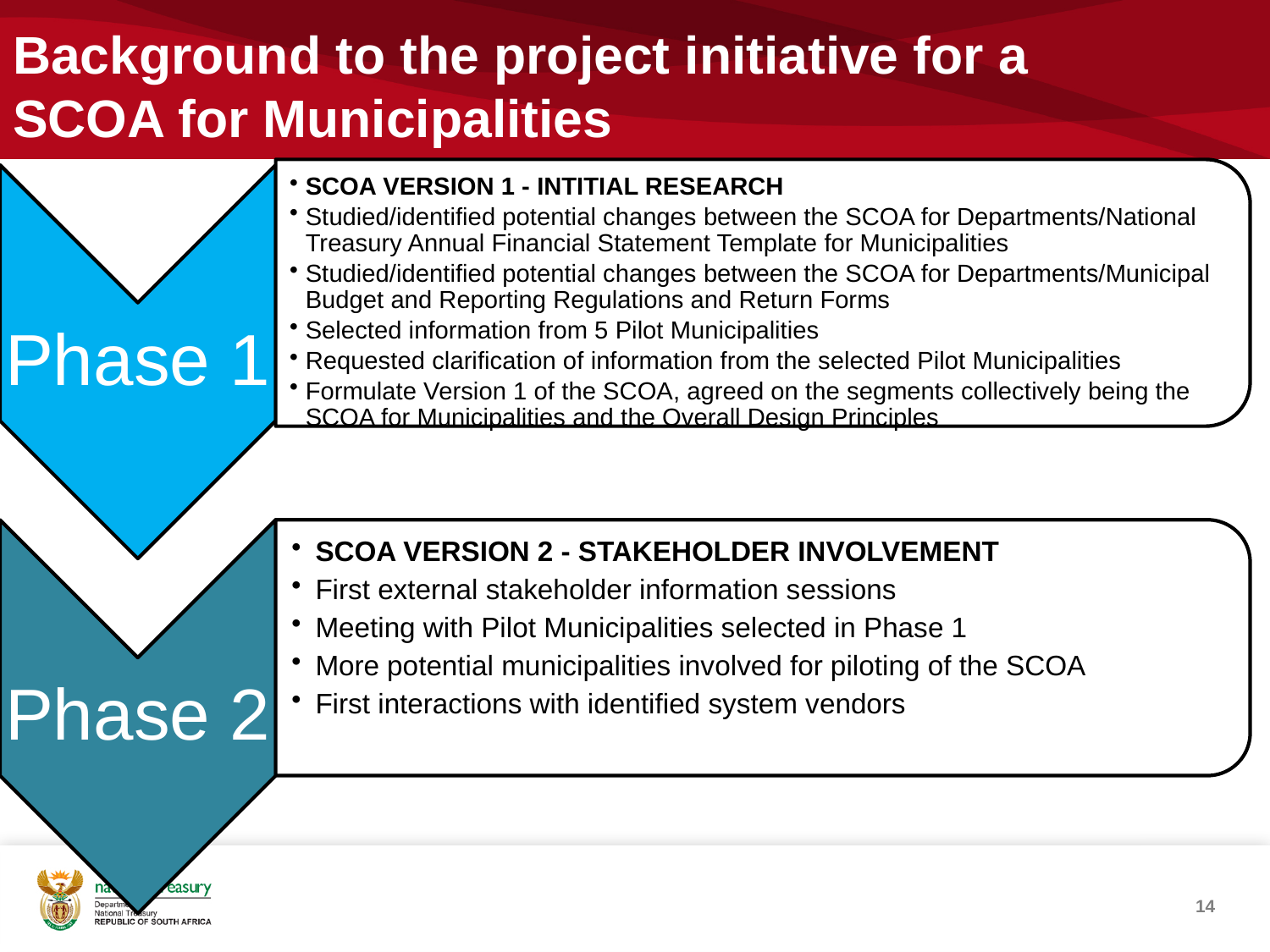

# Background to the project initiative for a SCOA for Municipalities
Phase 1
SCOA VERSION 1 - INTITIAL RESEARCH
Studied/identified potential changes between the SCOA for Departments/National Treasury Annual Financial Statement Template for Municipalities
Studied/identified potential changes between the SCOA for Departments/Municipal Budget and Reporting Regulations and Return Forms
Selected information from 5 Pilot Municipalities
Requested clarification of information from the selected Pilot Municipalities
Formulate Version 1 of the SCOA, agreed on the segments collectively being the SCOA for Municipalities and the Overall Design Principles

Phase 2
SCOA VERSION 2 - STAKEHOLDER INVOLVEMENT
First external stakeholder information sessions
Meeting with Pilot Municipalities selected in Phase 1
More potential municipalities involved for piloting of the SCOA
First interactions with identified system vendors
14